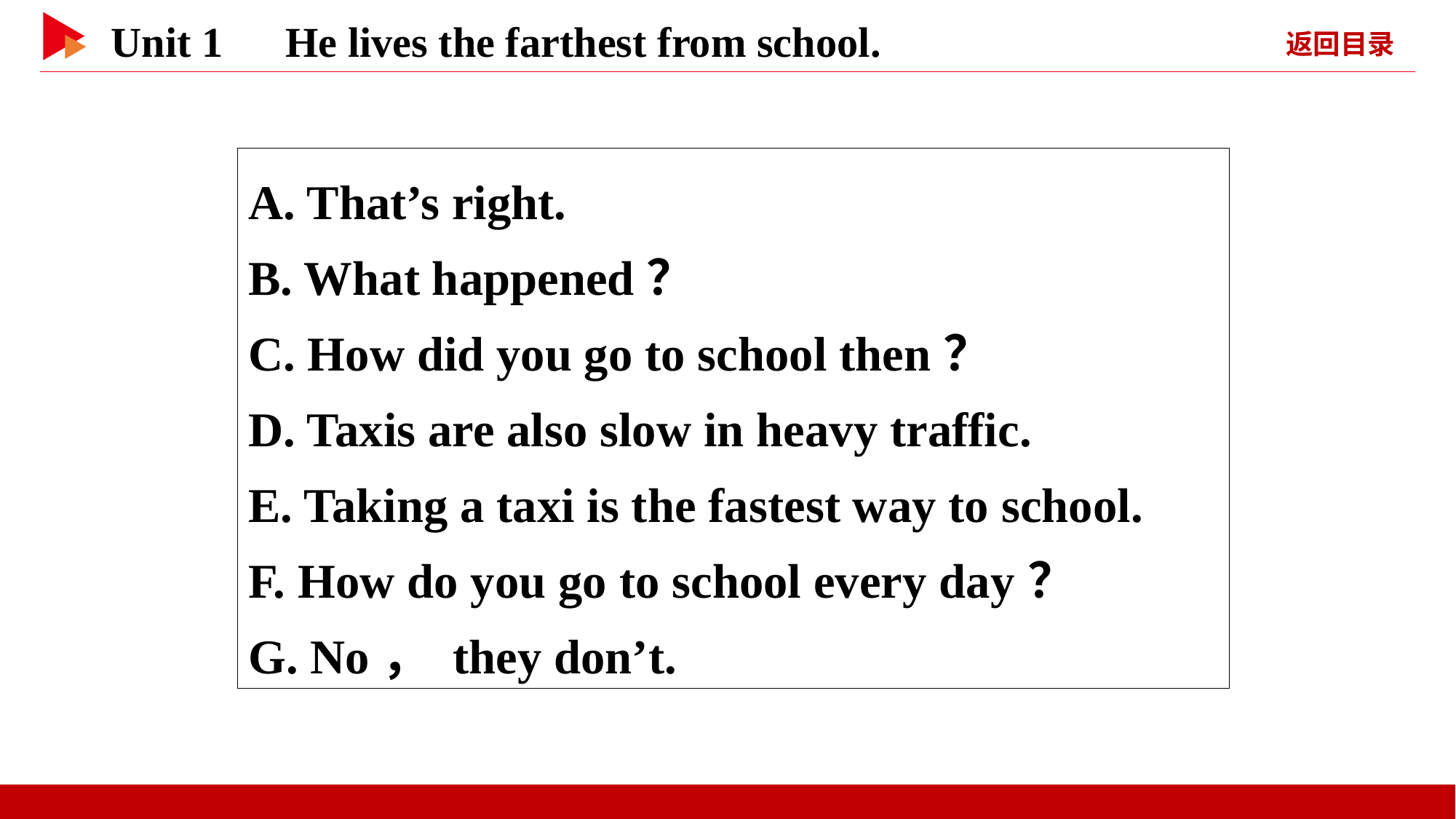

A. That’s right.
B. What happened？
C. How did you go to school then？
D. Taxis are also slow in heavy traffic.
E. Taking a taxi is the fastest way to school.
F. How do you go to school every day？
G. No， they don’t.